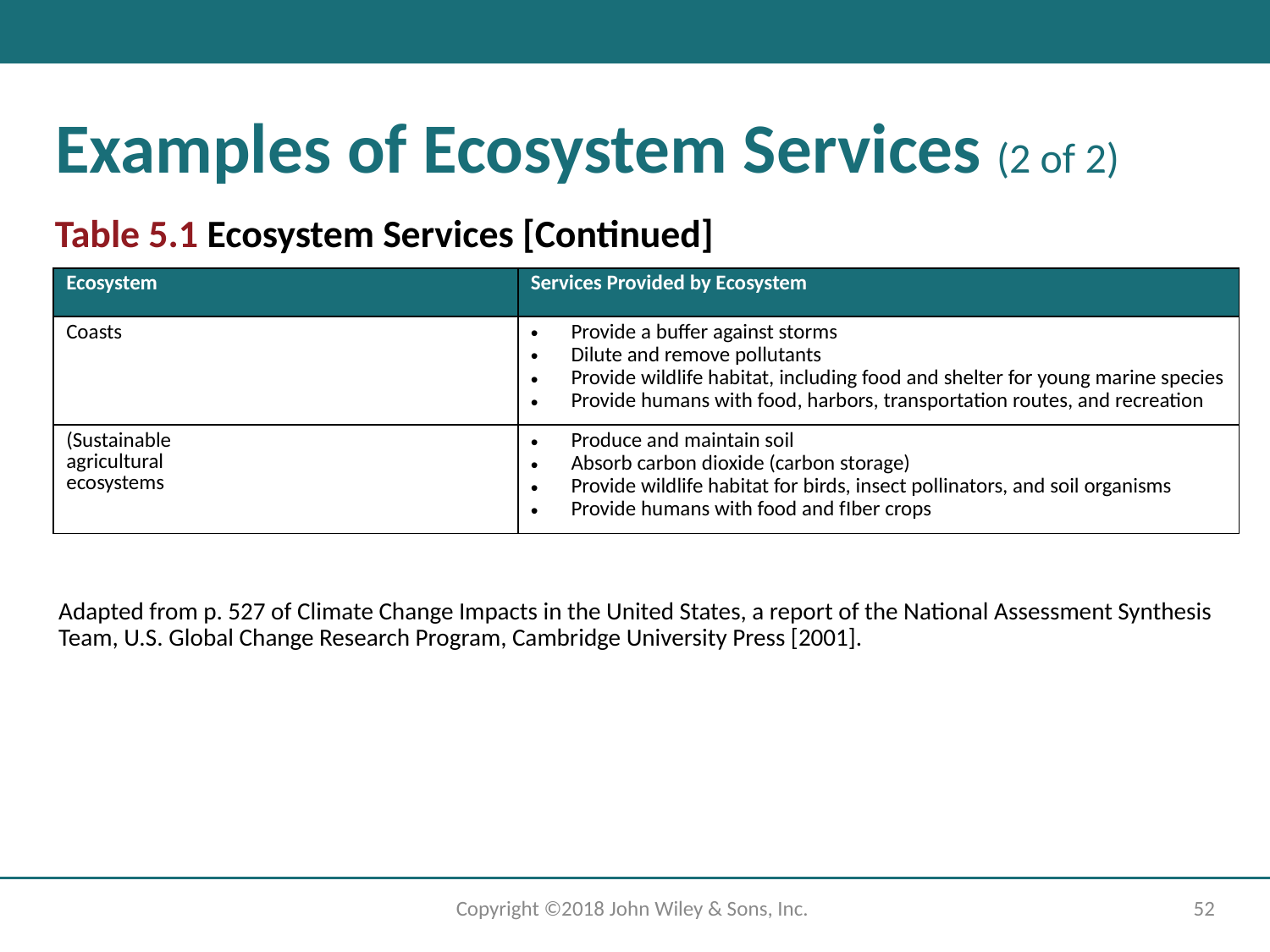

# Examples of Ecosystem Services (2 of 2)
Table 5.1 Ecosystem Services [Continued]
| Ecosystem | Services Provided by Ecosystem |
| --- | --- |
| Coasts | Provide a buffer against storms Dilute and remove pollutants Provide wildlife habitat, including food and shelter for young marine species Provide humans with food, harbors, transportation routes, and recreation |
| (Sustainable agricultural ecosystems | Produce and maintain soil Absorb carbon dioxide (carbon storage) Provide wildlife habitat for birds, insect pollinators, and soil organisms Provide humans with food and fIber crops |
Adapted from p. 527 of Climate Change Impacts in the United States, a report of the National Assessment Synthesis Team, U.S. Global Change Research Program, Cambridge University Press [2001].
Copyright ©2018 John Wiley & Sons, Inc.
52